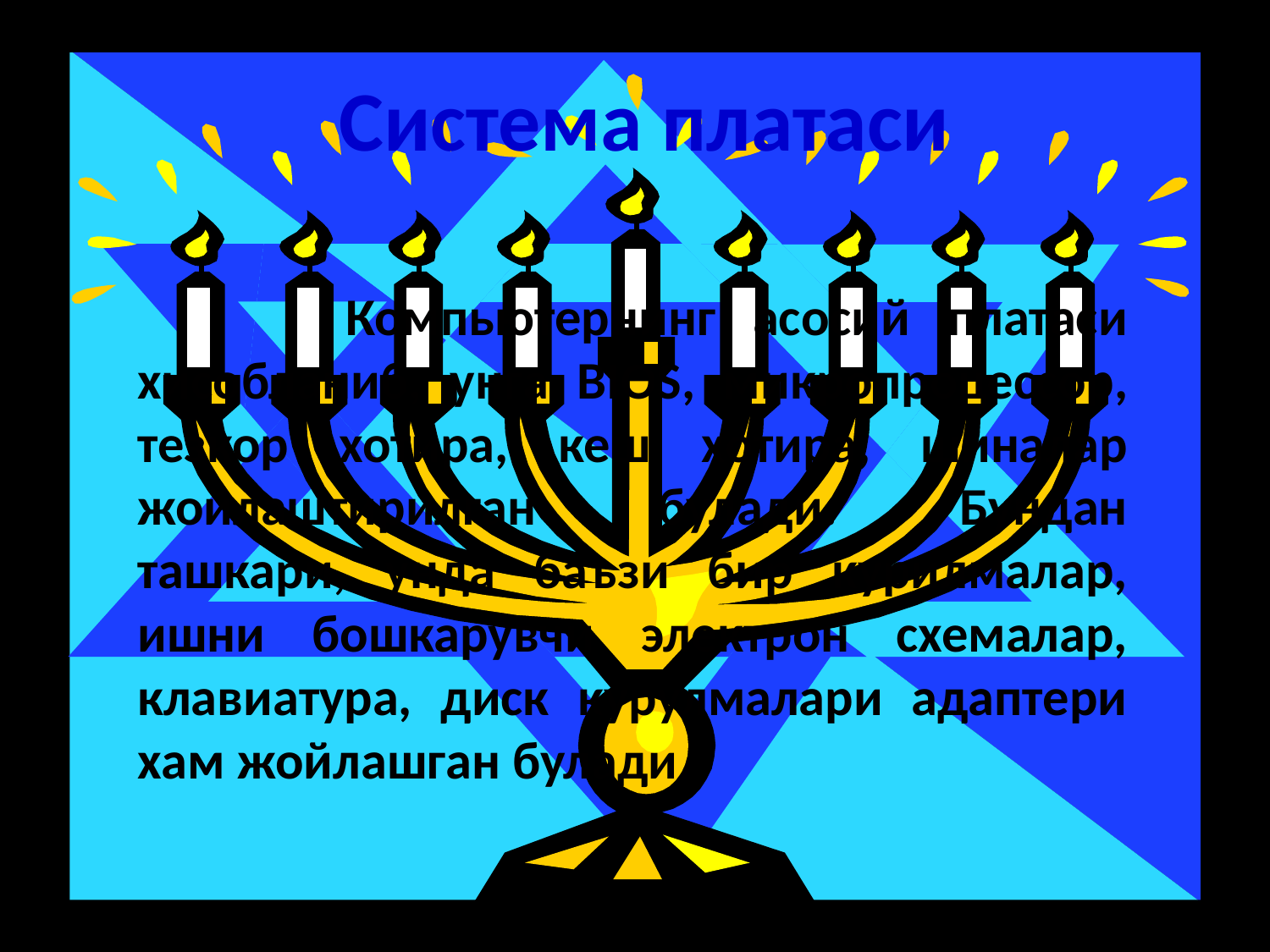

# Система платаси
      Компьютернинг асосий платаси хисобланиб, унга BIOS, микропроцессор, тезкор хотира, кеш хотира, шиналар жойлаштирилган булади. Бундан ташкари, унда баъзи бир курилмалар, ишни бошкарувчи электрон схемалар, клавиатура, диск курулмалари адаптери хам жойлашган булади.